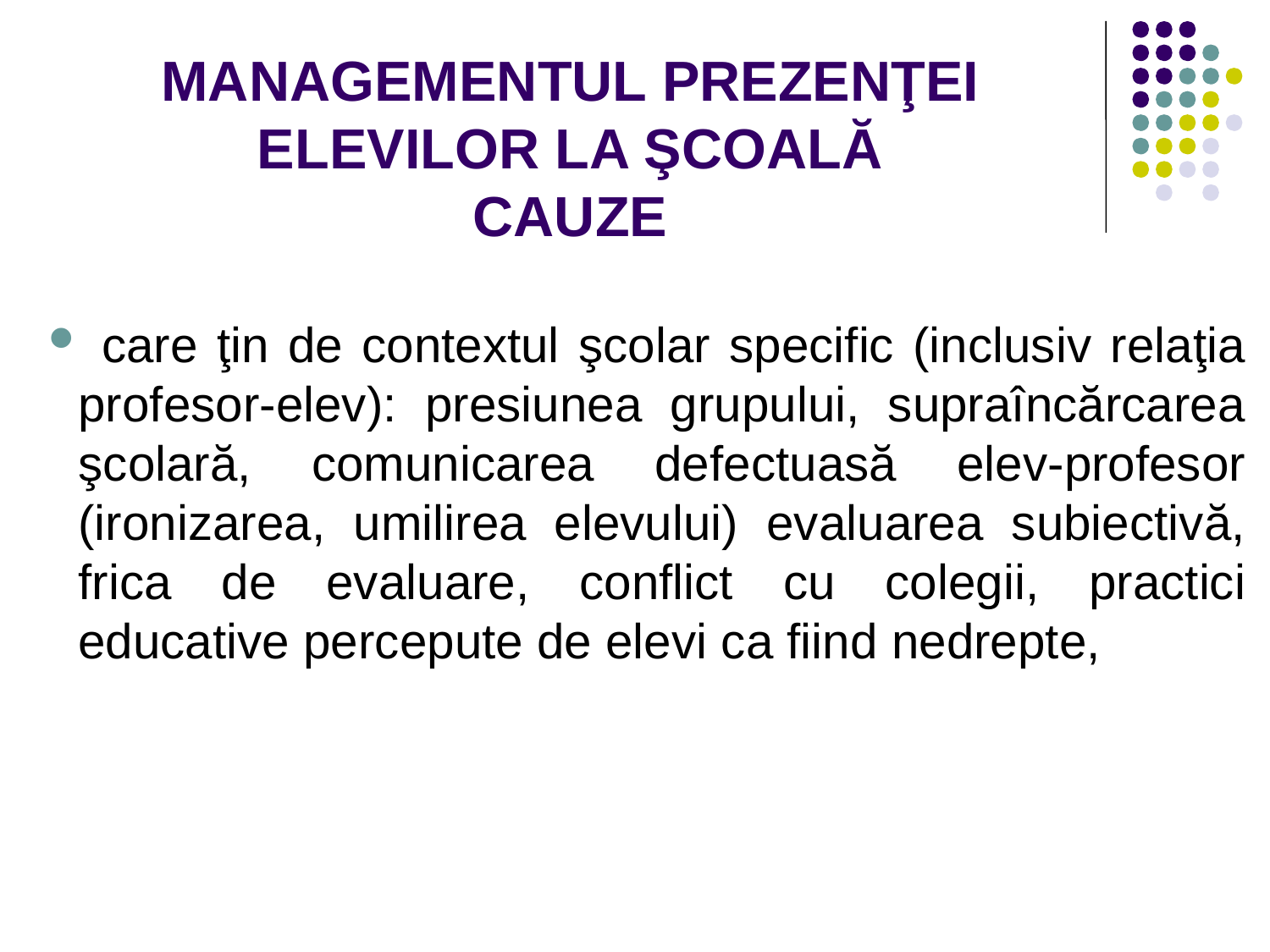

# MANAGEMENTUL PREZENŢEI ELEVILOR LA ŞCOALĂ CAUZE
 care ţin de contextul şcolar specific (inclusiv relaţia profesor-elev): presiunea grupului, supraîncărcarea şcolară, comunicarea defectuasă elev-profesor (ironizarea, umilirea elevului) evaluarea subiectivă, frica de evaluare, conflict cu colegii, practici educative percepute de elevi ca fiind nedrepte,